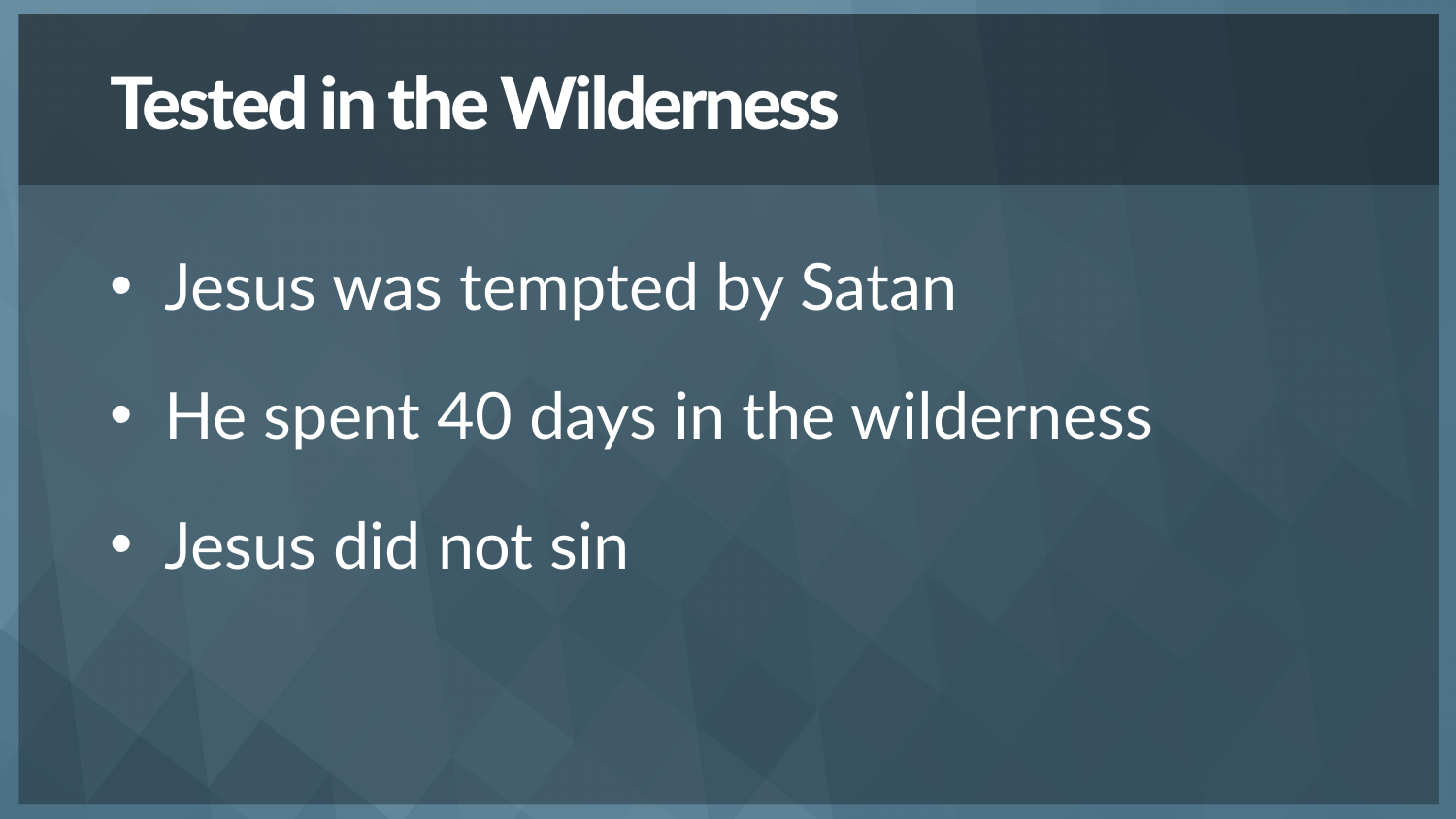

# Tested in the Wilderness
Jesus was tempted by Satan
He spent 40 days in the wilderness
Jesus did not sin